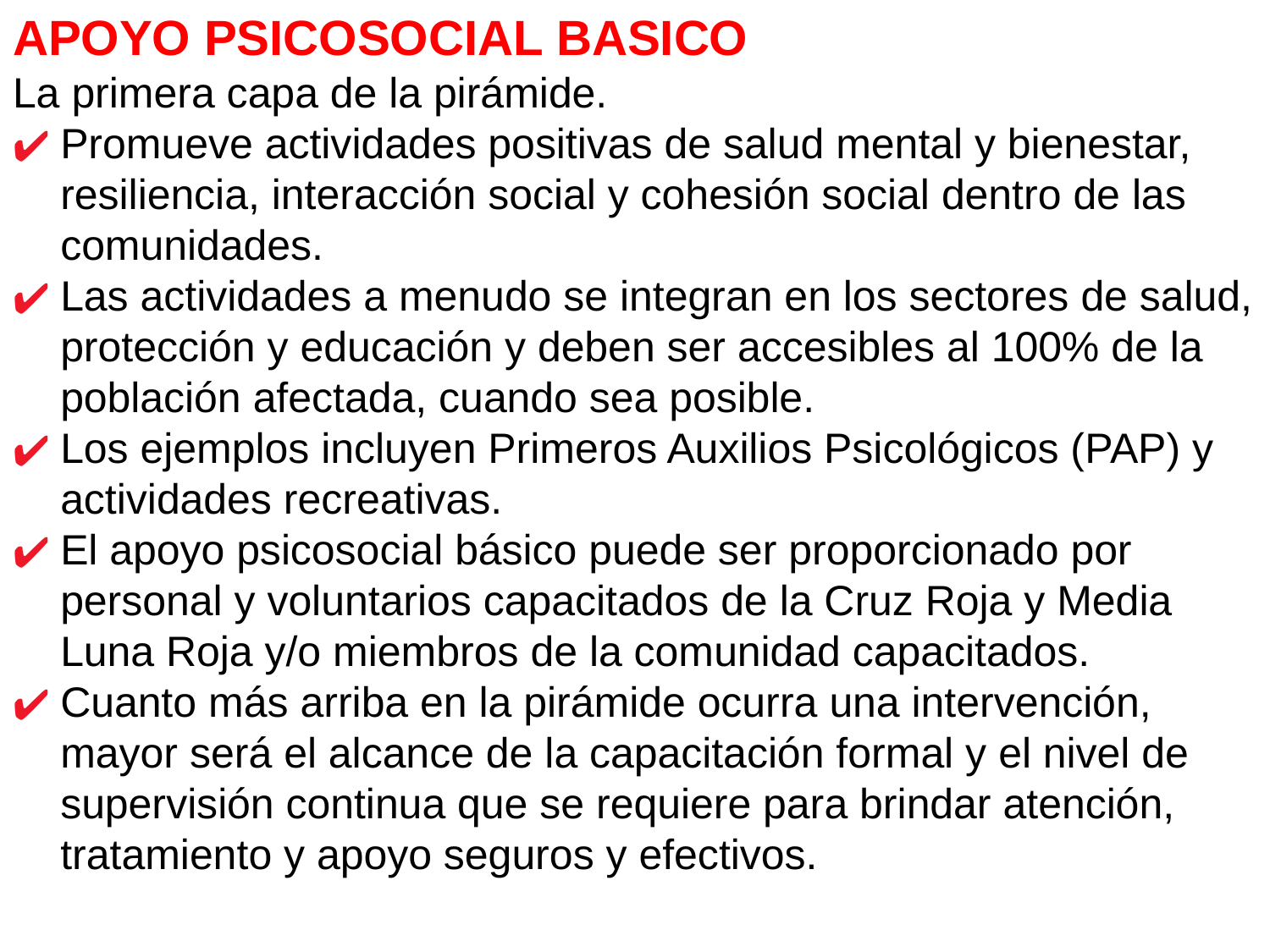

APOYO PSICOSOCIAL BASICO
La primera capa de la pirámide.
Promueve actividades positivas de salud mental y bienestar, resiliencia, interacción social y cohesión social dentro de las comunidades.
Las actividades a menudo se integran en los sectores de salud, protección y educación y deben ser accesibles al 100% de la población afectada, cuando sea posible.
Los ejemplos incluyen Primeros Auxilios Psicológicos (PAP) y actividades recreativas.
El apoyo psicosocial básico puede ser proporcionado por personal y voluntarios capacitados de la Cruz Roja y Media Luna Roja y/o miembros de la comunidad capacitados.
Cuanto más arriba en la pirámide ocurra una intervención, mayor será el alcance de la capacitación formal y el nivel de supervisión continua que se requiere para brindar atención, tratamiento y apoyo seguros y efectivos.